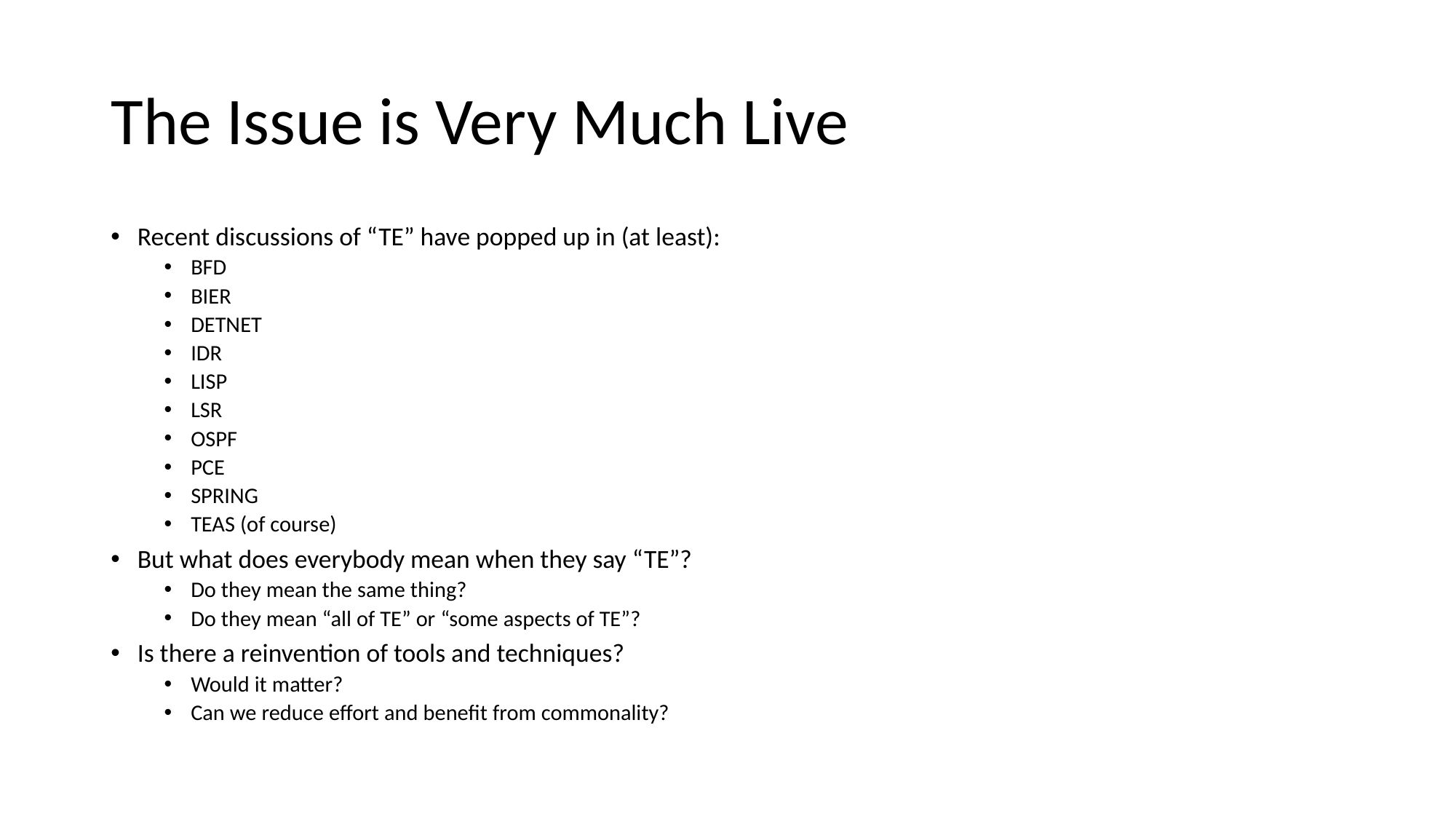

# The Issue is Very Much Live
Recent discussions of “TE” have popped up in (at least):
BFD
BIER
DETNET
IDR
LISP
LSR
OSPF
PCE
SPRING
TEAS (of course)
But what does everybody mean when they say “TE”?
Do they mean the same thing?
Do they mean “all of TE” or “some aspects of TE”?
Is there a reinvention of tools and techniques?
Would it matter?
Can we reduce effort and benefit from commonality?